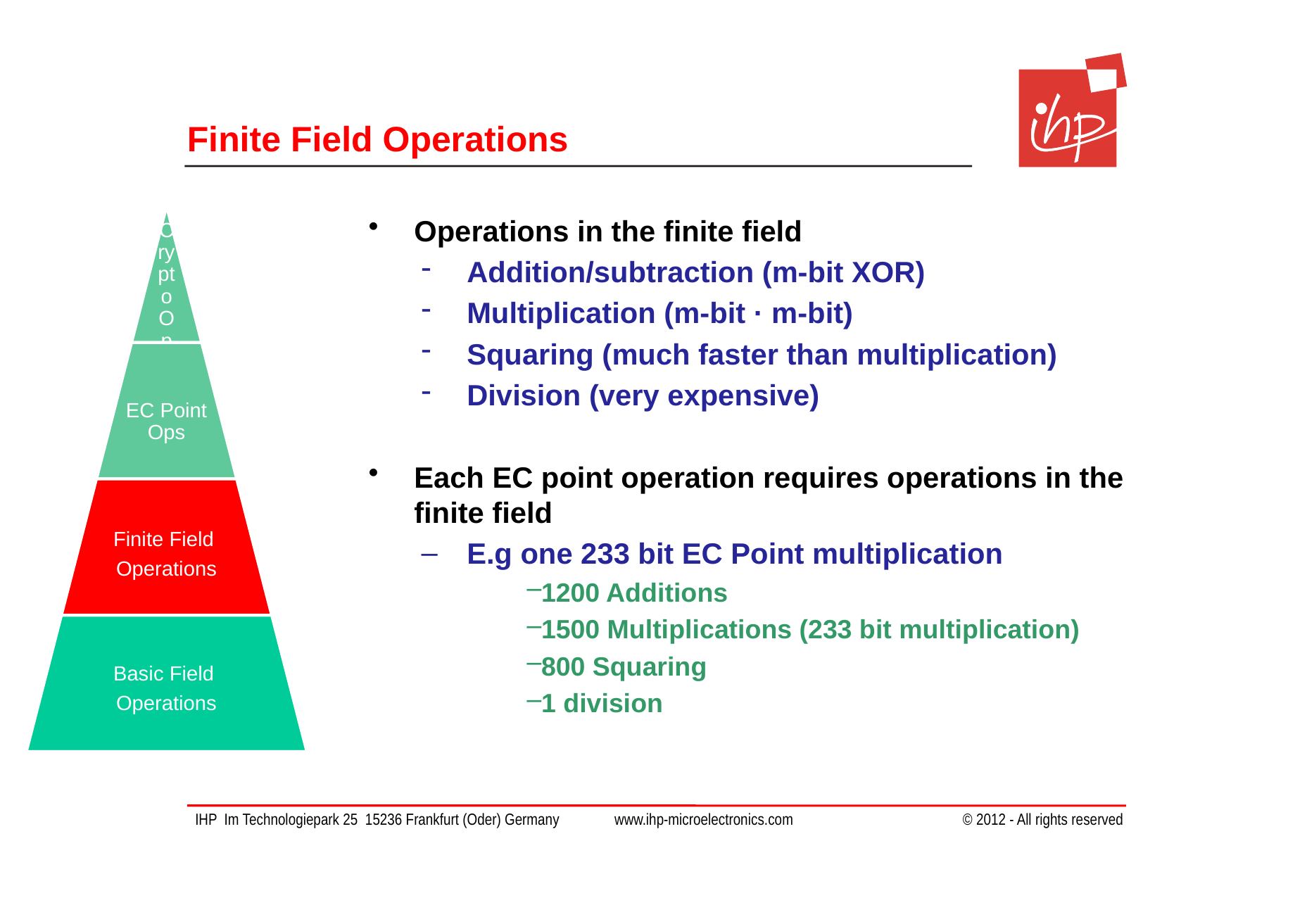

# Finite Field Operations
Crypto Ops
EC Point Ops
Finite Field
Operations
Basic Field
Operations
Operations in the finite field
Addition/subtraction (m-bit XOR)
Multiplication (m-bit · m-bit)
Squaring (much faster than multiplication)
Division (very expensive)

Each EC point operation requires operations in the finite field
E.g one 233 bit EC Point multiplication
1200 Additions
1500 Multiplications (233 bit multiplication)
800 Squaring
1 division